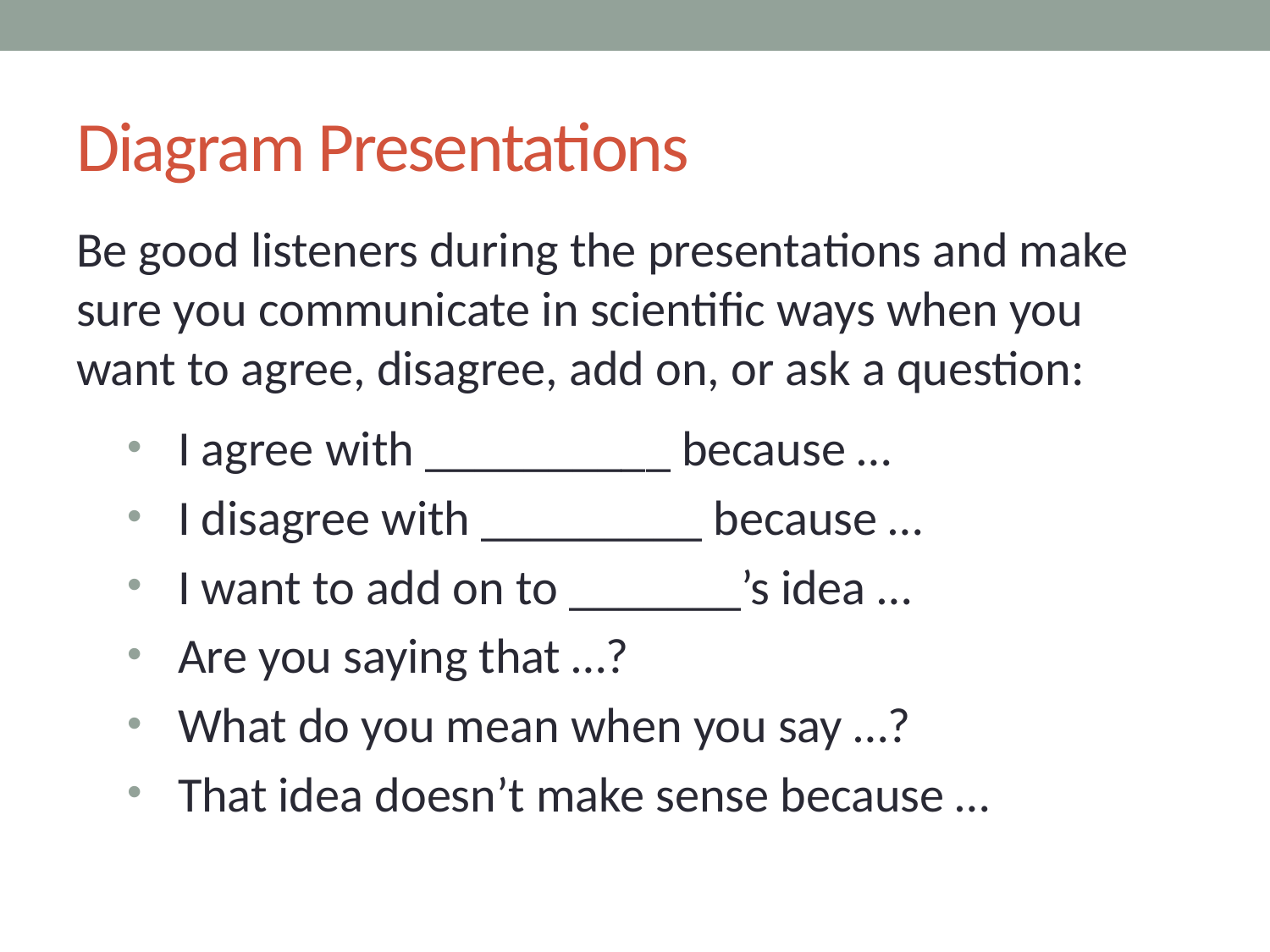

# Diagram Presentations
Be good listeners during the presentations and make sure you communicate in scientific ways when you want to agree, disagree, add on, or ask a question:
I agree with __________ because …
I disagree with _________ because …
I want to add on to _______’s idea …
Are you saying that …?
What do you mean when you say …?
That idea doesn’t make sense because …